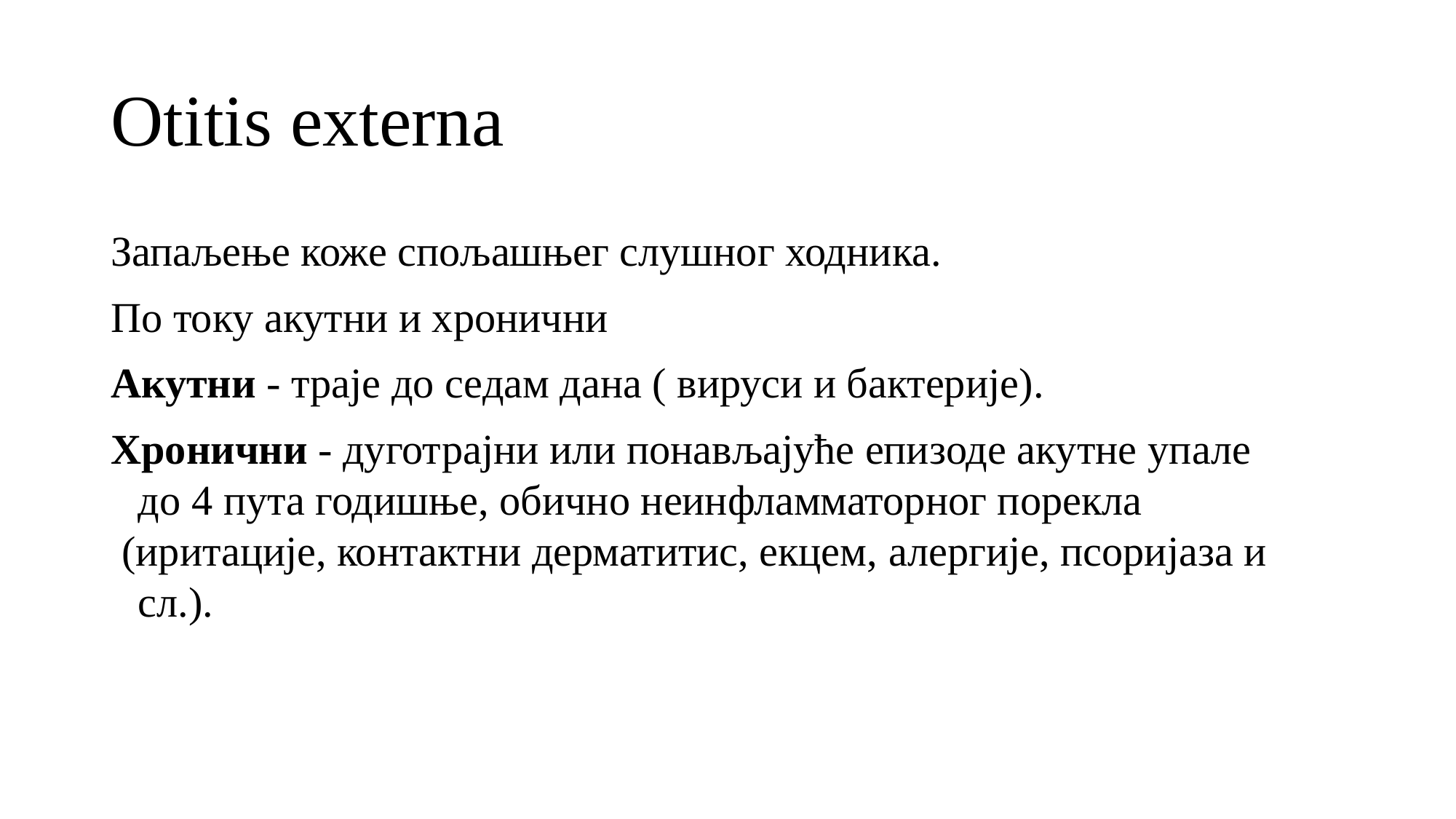

# Otitis externa
Запаљење коже спољашњег слушног ходника.
По току акутни и хронични
Акутни - траје до седам дана ( вируси и бактерије).
Хронични - дуготрајни или понављајуће епизоде акутне упале до 4 пута годишње, обично неинфламматорног порекла
 (иритације, контактни дерматитис, екцем, алергије, псоријаза и сл.).